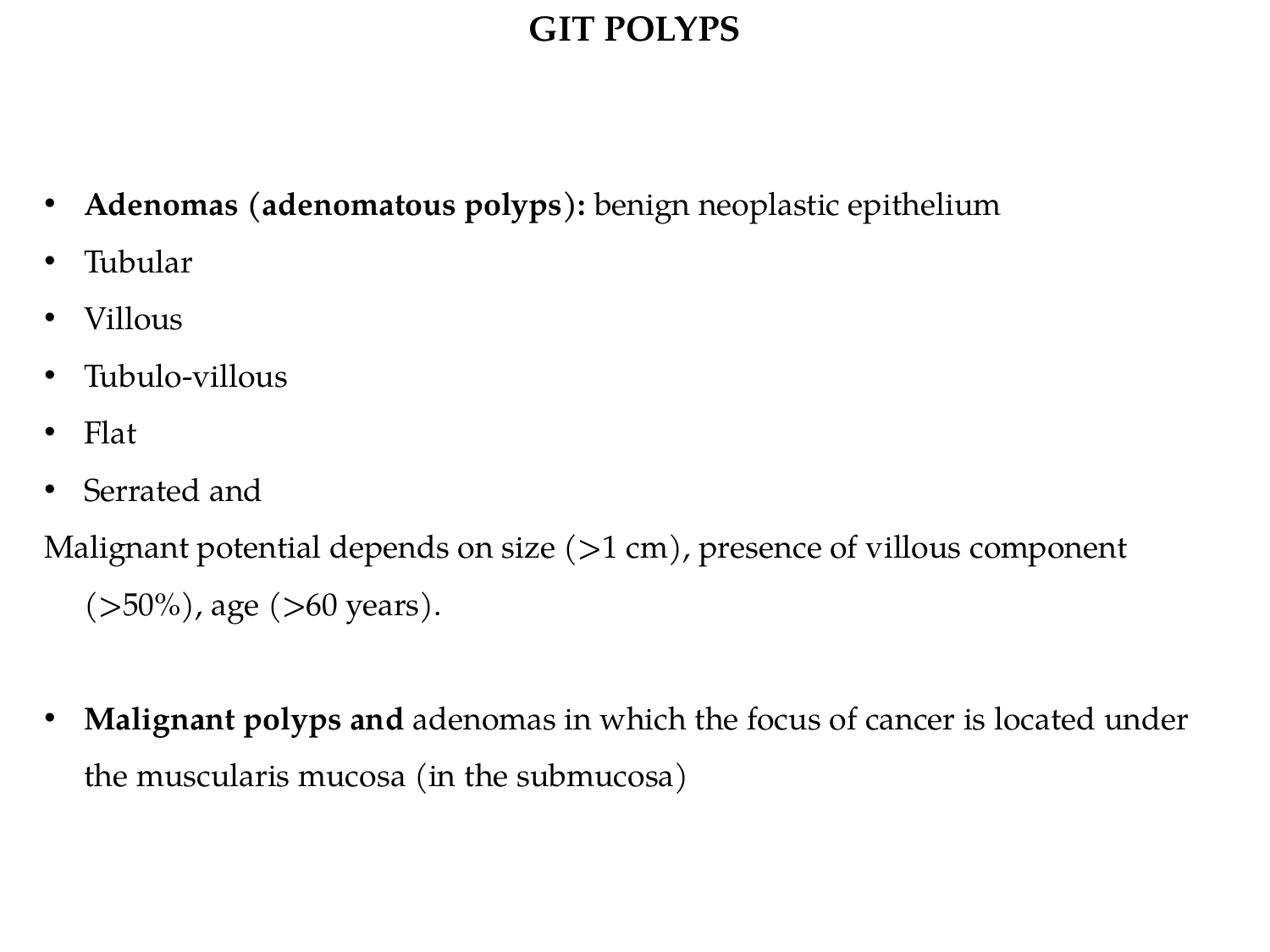

GIT POLYPS

Adenomas (adenomatous polyps): benign neoplastic epithelium
Tubular
Villous
Tubulo-villous
Flat
Serrated and
Malignant potential depends on size (>1 cm), presence of villous component (>50%), age (>60 years).

Malignant polyps and adenomas in which the focus of cancer is located under the muscularis mucosa (in the submucosa)